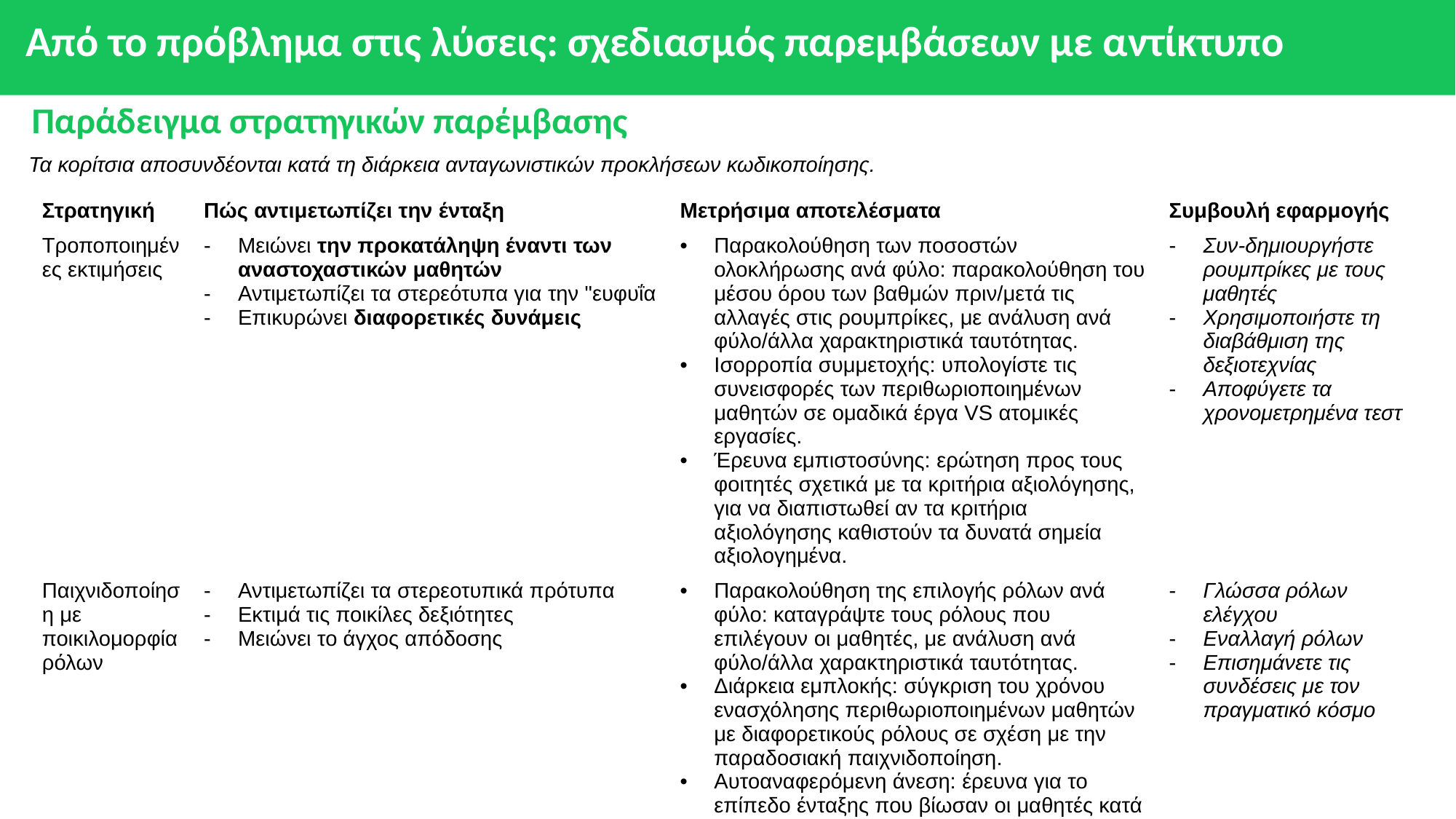

# Από το πρόβλημα στις λύσεις: σχεδιασμός παρεμβάσεων με αντίκτυπο
Παράδειγμα στρατηγικών παρέμβασης
Τα κορίτσια αποσυνδέονται κατά τη διάρκεια ανταγωνιστικών προκλήσεων κωδικοποίησης.

| Στρατηγική | Πώς αντιμετωπίζει την ένταξη | Μετρήσιμα αποτελέσματα | Συμβουλή εφαρμογής |
| --- | --- | --- | --- |
| Τροποποιημένες εκτιμήσεις | Μειώνει την προκατάληψη έναντι των αναστοχαστικών μαθητών Αντιμετωπίζει τα στερεότυπα για την "ευφυΐα Επικυρώνει διαφορετικές δυνάμεις | Παρακολούθηση των ποσοστών ολοκλήρωσης ανά φύλο: παρακολούθηση του μέσου όρου των βαθμών πριν/μετά τις αλλαγές στις ρουμπρίκες, με ανάλυση ανά φύλο/άλλα χαρακτηριστικά ταυτότητας. Ισορροπία συμμετοχής: υπολογίστε τις συνεισφορές των περιθωριοποιημένων μαθητών σε ομαδικά έργα VS ατομικές εργασίες. Έρευνα εμπιστοσύνης: ερώτηση προς τους φοιτητές σχετικά με τα κριτήρια αξιολόγησης, για να διαπιστωθεί αν τα κριτήρια αξιολόγησης καθιστούν τα δυνατά σημεία αξιολογημένα. | Συν-δημιουργήστε ρουμπρίκες με τους μαθητές Χρησιμοποιήστε τη διαβάθμιση της δεξιοτεχνίας Αποφύγετε τα χρονομετρημένα τεστ |
| Παιχνιδοποίηση με ποικιλομορφία ρόλων | Αντιμετωπίζει τα στερεοτυπικά πρότυπα Εκτιμά τις ποικίλες δεξιότητες Μειώνει το άγχος απόδοσης | Παρακολούθηση της επιλογής ρόλων ανά φύλο: καταγράψτε τους ρόλους που επιλέγουν οι μαθητές, με ανάλυση ανά φύλο/άλλα χαρακτηριστικά ταυτότητας. Διάρκεια εμπλοκής: σύγκριση του χρόνου ενασχόλησης περιθωριοποιημένων μαθητών με διαφορετικούς ρόλους σε σχέση με την παραδοσιακή παιχνιδοποίηση. Αυτοαναφερόμενη άνεση: έρευνα για το επίπεδο ένταξης που βίωσαν οι μαθητές κατά τη διάρκεια της δραστηριότητας. | Γλώσσα ρόλων ελέγχου Εναλλαγή ρόλων Επισημάνετε τις συνδέσεις με τον πραγματικό κόσμο |